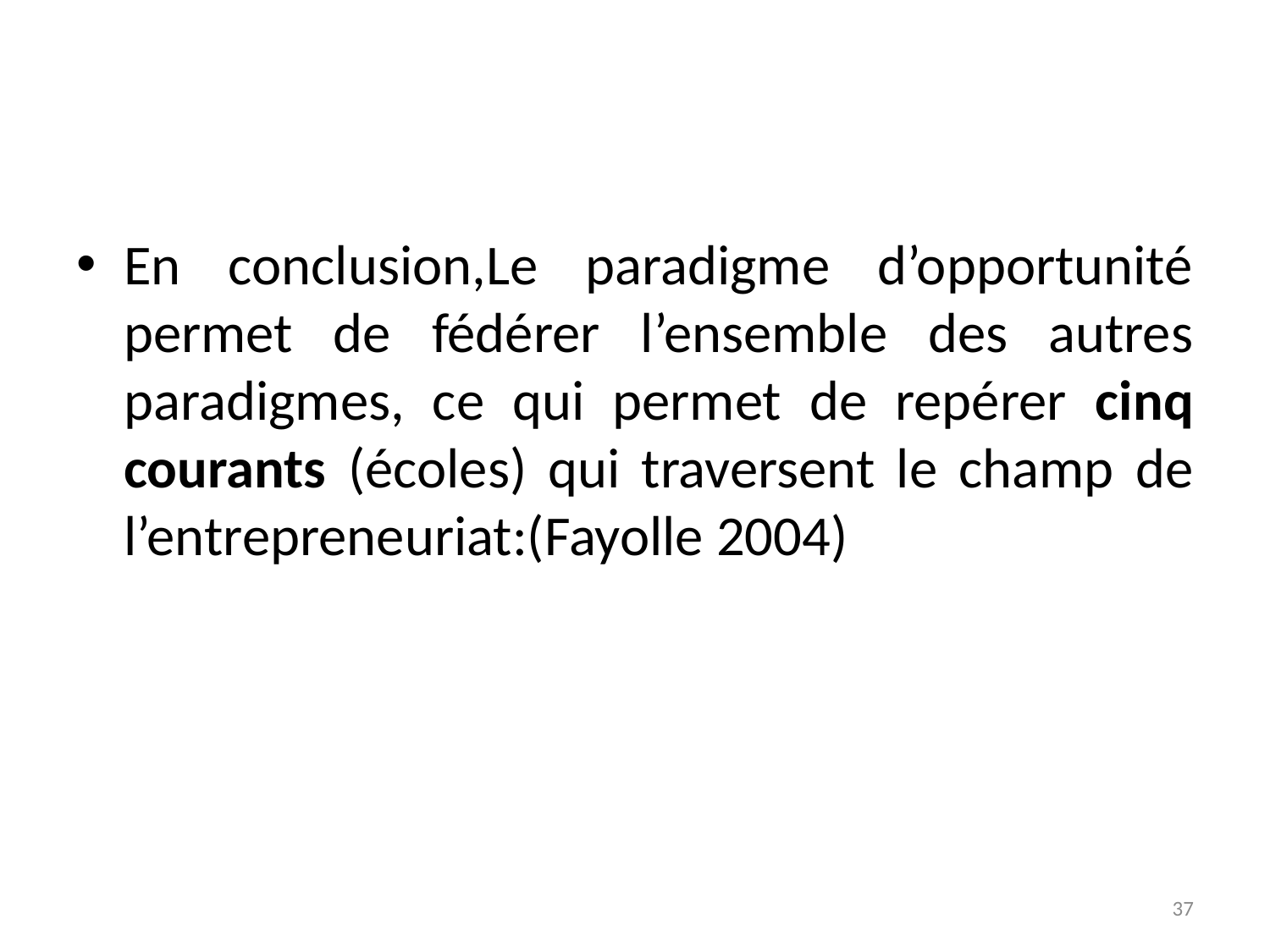

#
En conclusion,Le paradigme d’opportunité permet de fédérer l’ensemble des autres paradigmes, ce qui permet de repérer cinq courants (écoles) qui traversent le champ de l’entrepreneuriat:(Fayolle 2004)

37